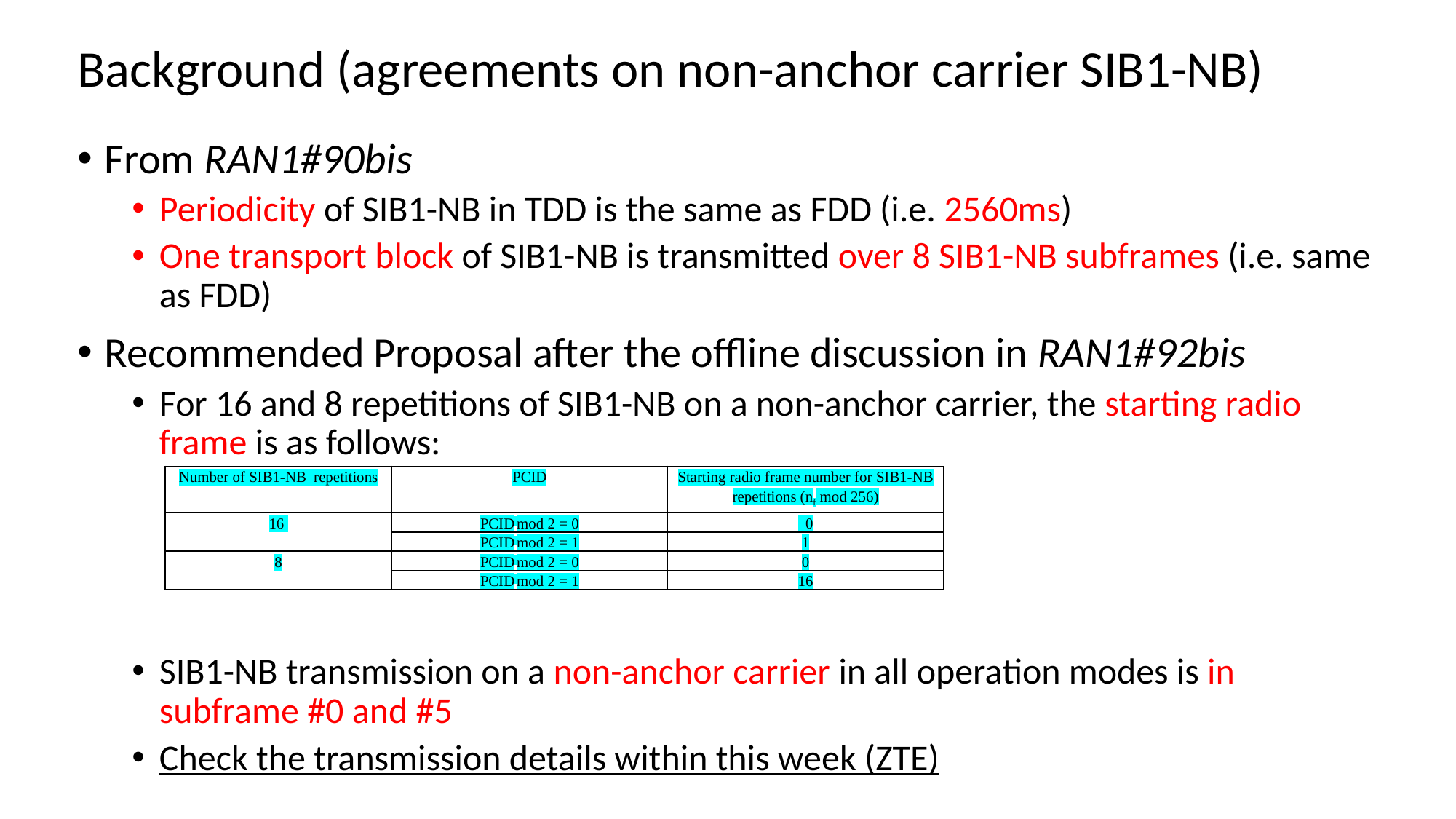

# Background (agreements on non-anchor carrier SIB1-NB)
From RAN1#90bis
Periodicity of SIB1-NB in TDD is the same as FDD (i.e. 2560ms)
One transport block of SIB1-NB is transmitted over 8 SIB1-NB subframes (i.e. same as FDD)
Recommended Proposal after the offline discussion in RAN1#92bis
For 16 and 8 repetitions of SIB1-NB on a non-anchor carrier, the starting radio frame is as follows:

SIB1-NB transmission on a non-anchor carrier in all operation modes is in subframe #0 and #5
Check the transmission details within this week (ZTE)
| Number of SIB1-NB repetitions | PCID | Starting radio frame number for SIB1-NB repetitions (nf mod 256) |
| --- | --- | --- |
| 16 | PCID mod 2 = 0 | 0 |
|  | PCID mod 2 = 1 | 1 |
| 8 | PCID mod 2 = 0 | 0 |
|  | PCID mod 2 = 1 | 16 |